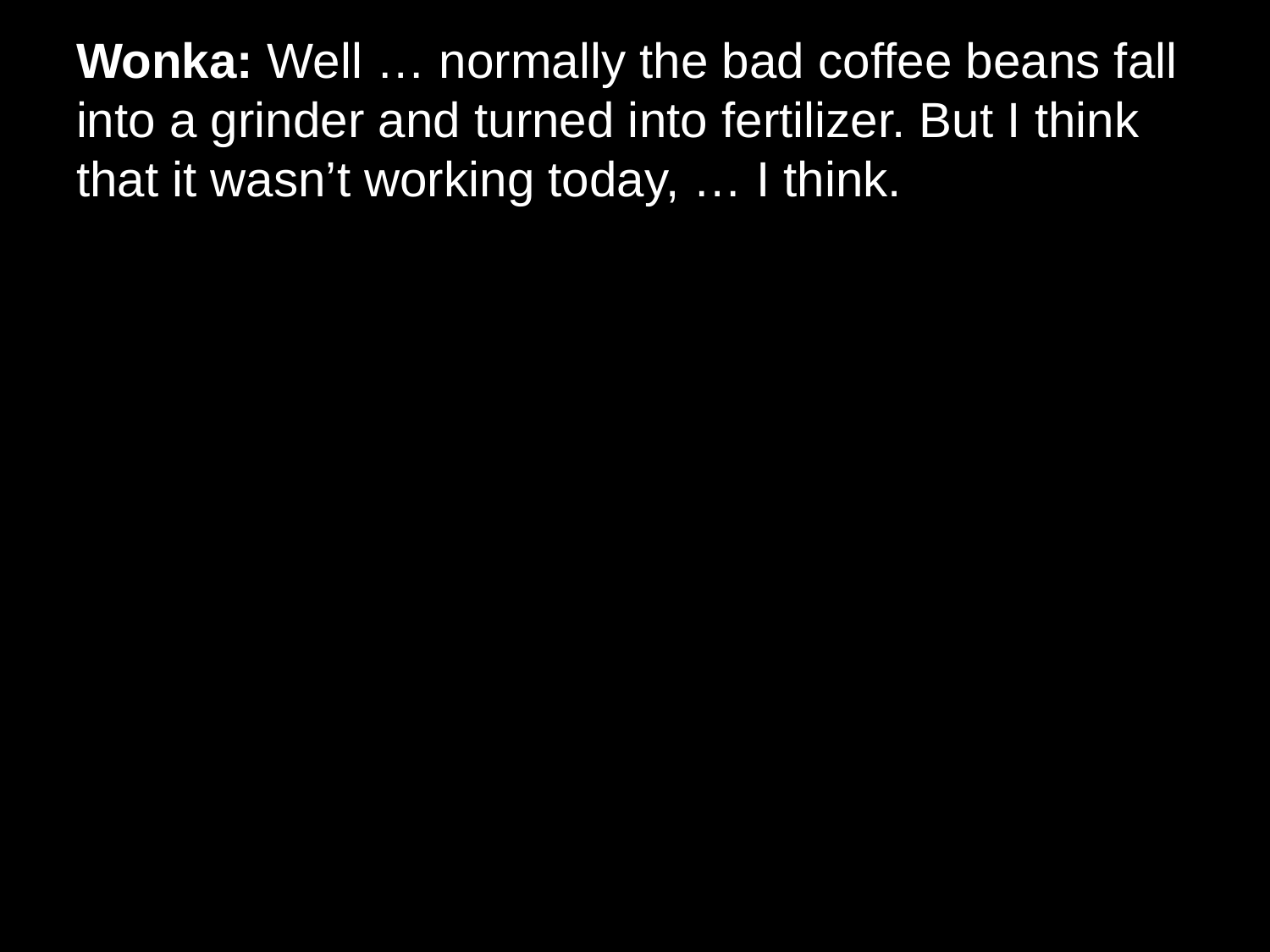

# Wonka: Well … normally the bad coffee beans fall into a grinder and turned into fertilizer. But I think that it wasn’t working today, … I think.